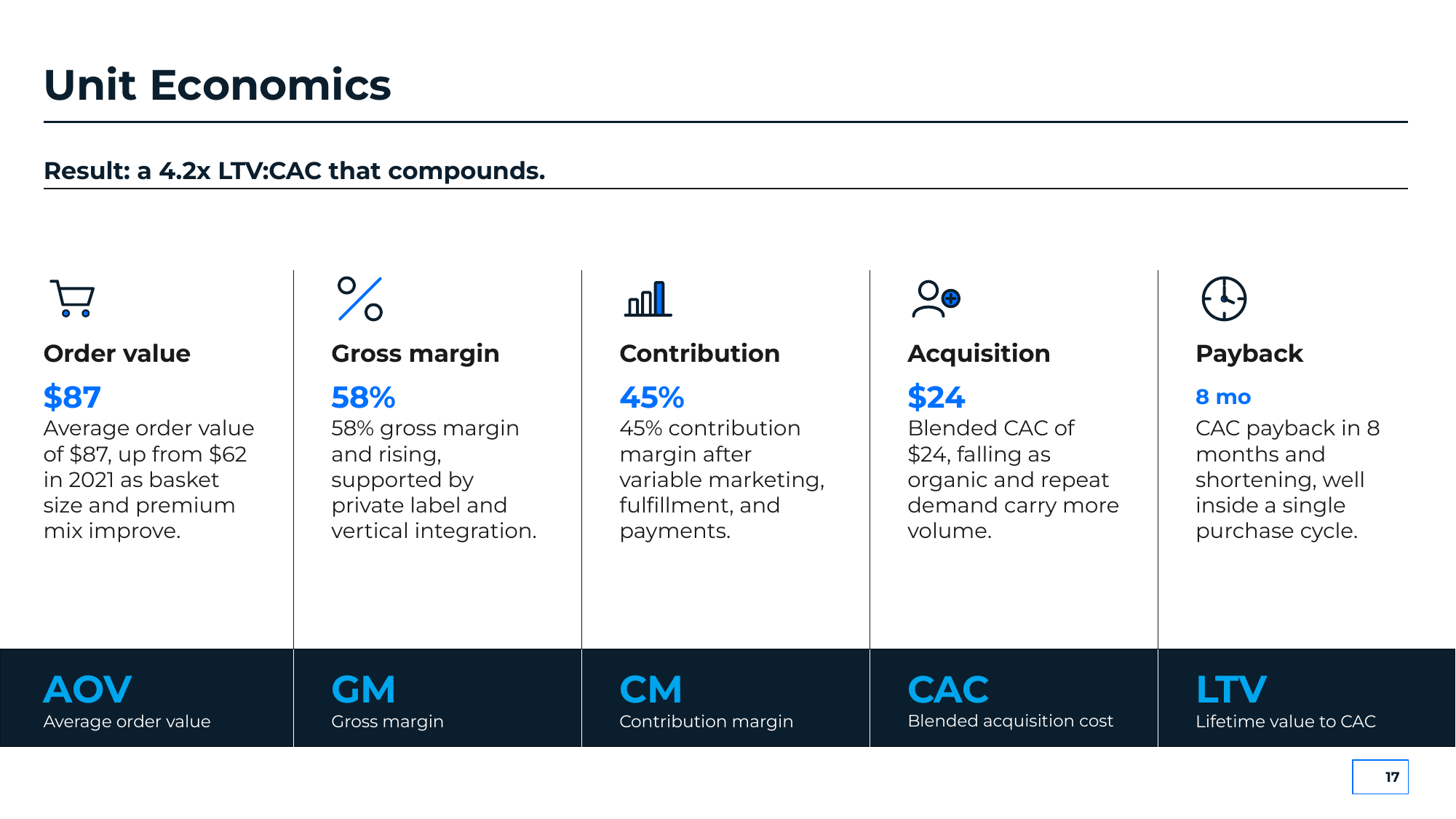

# Unit Economics
Result: a 4.2x LTV:CAC that compounds.

Order value
Gross margin
Contribution
Acquisition
Payback
$87
58%
45%
$24
8 mo
Average order value of $87, up from $62 in 2021 as basket size and premium mix improve.

58% gross margin and rising, supported by private label and vertical integration.

45% contribution margin after variable marketing, fulfillment, and payments.

Blended CAC of $24, falling as organic and repeat demand carry more volume.

CAC payback in 8 months and shortening, well inside a single purchase cycle.

AOV
Average order value
GM
Gross margin
CM
Contribution margin
CAC
Blended acquisition cost
LTV
Lifetime value to CAC
17